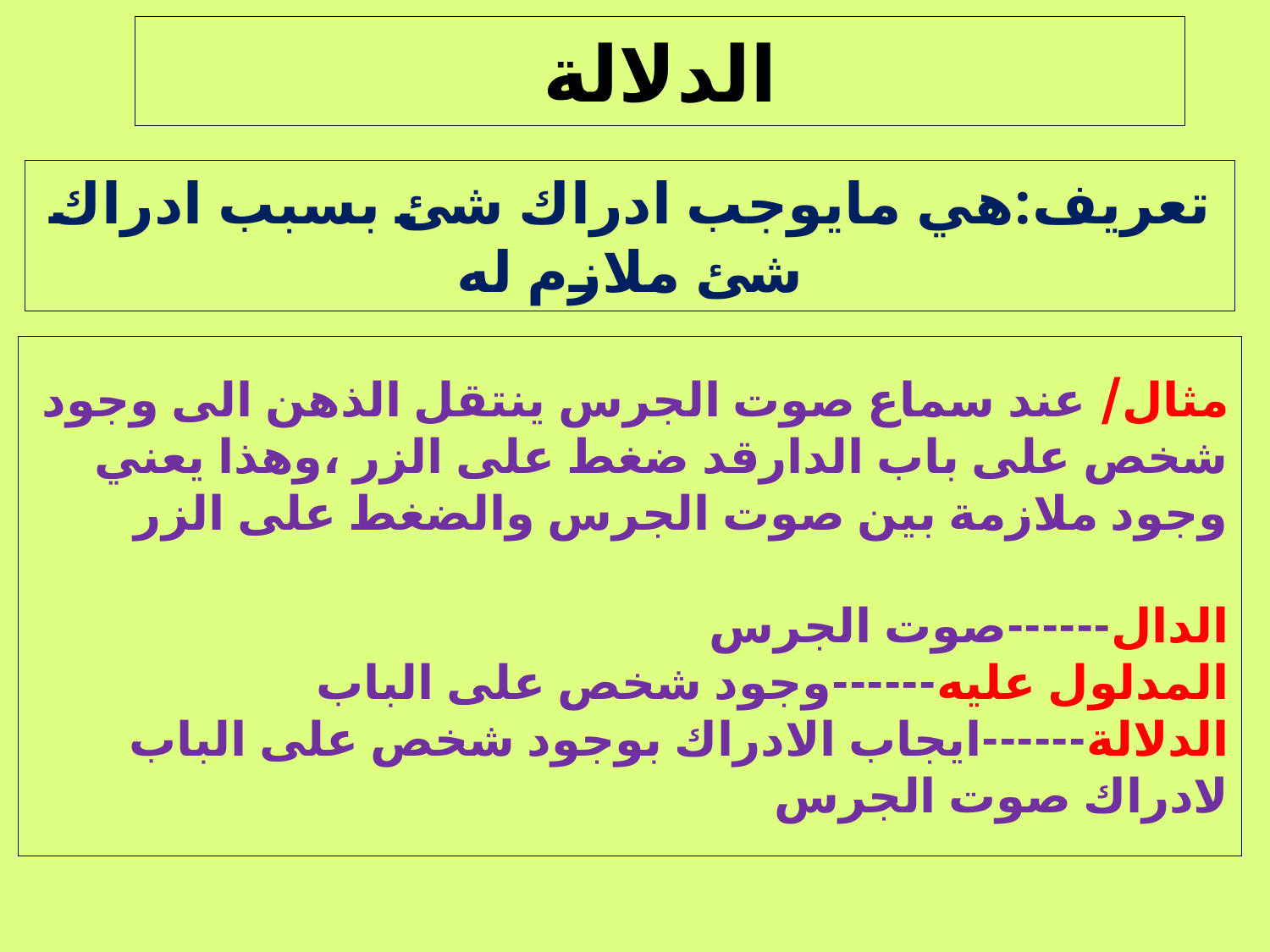

الدلالة
تعريف:هي مايوجب ادراك شئ بسبب ادراك شئ ملازم له
مثال/ عند سماع صوت الجرس ينتقل الذهن الى وجود شخص على باب الدارقد ضغط على الزر ،وهذا يعني وجود ملازمة بين صوت الجرس والضغط على الزر

الدال------صوت الجرس
المدلول عليه------وجود شخص على الباب
الدلالة------ايجاب الادراك بوجود شخص على الباب لادراك صوت الجرس